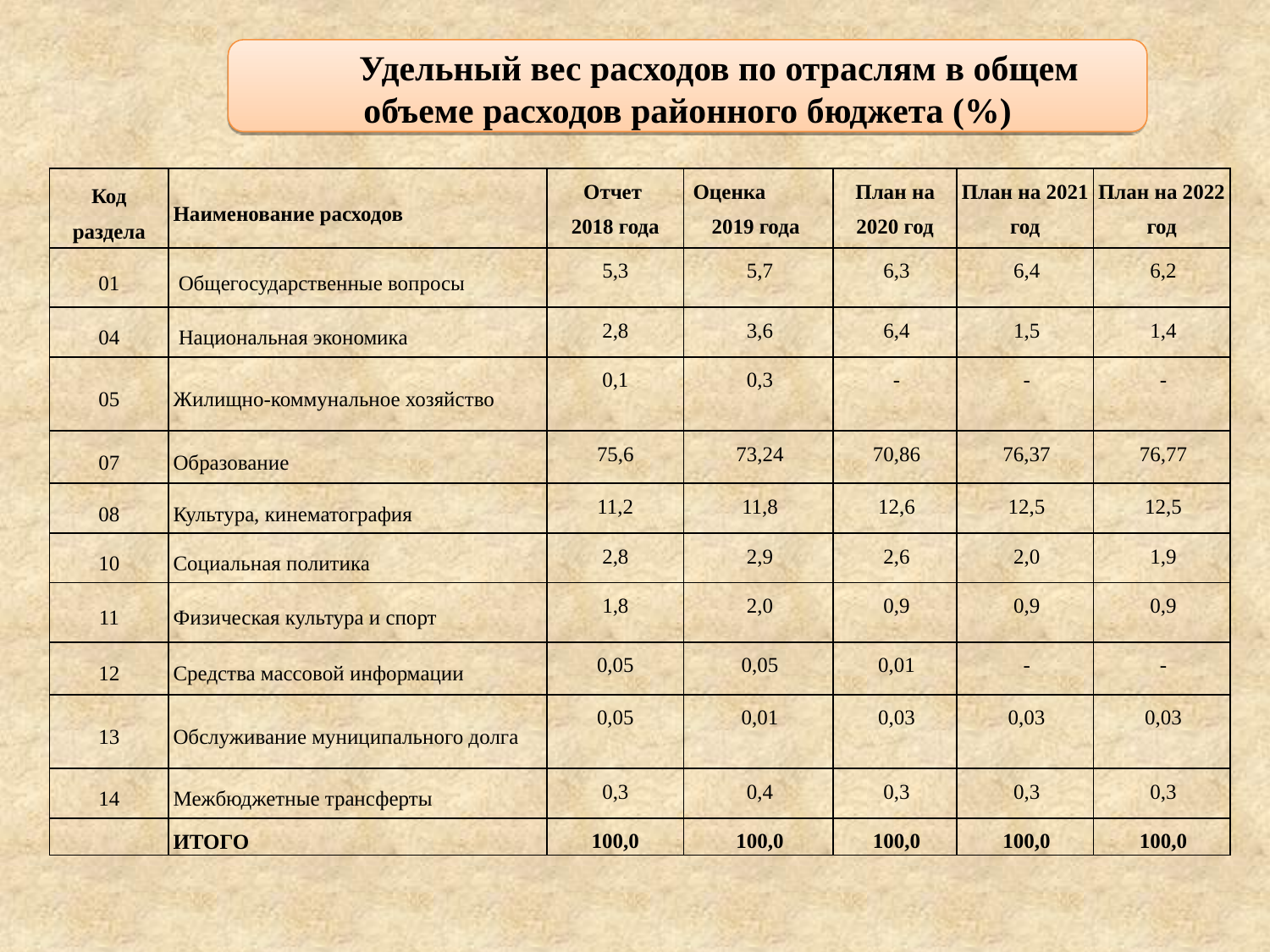

Удельный вес расходов по отраслям в общем объеме расходов районного бюджета (%)

| Код раздела | Наименование расходов | Отчет 2018 года | Оценка 2019 года | План на 2020 год | План на 2021 год | План на 2022 год |
| --- | --- | --- | --- | --- | --- | --- |
| 01 | Общегосударственные вопросы | 5,3 | 5,7 | 6,3 | 6,4 | 6,2 |
| 04 | Национальная экономика | 2,8 | 3,6 | 6,4 | 1,5 | 1,4 |
| 05 | Жилищно-коммунальное хозяйство | 0,1 | 0,3 | - | - | - |
| 07 | Образование | 75,6 | 73,24 | 70,86 | 76,37 | 76,77 |
| 08 | Культура, кинематография | 11,2 | 11,8 | 12,6 | 12,5 | 12,5 |
| 10 | Социальная политика | 2,8 | 2,9 | 2,6 | 2,0 | 1,9 |
| 11 | Физическая культура и спорт | 1,8 | 2,0 | 0,9 | 0,9 | 0,9 |
| 12 | Средства массовой информации | 0,05 | 0,05 | 0,01 | - | - |
| 13 | Обслуживание муниципального долга | 0,05 | 0,01 | 0,03 | 0,03 | 0,03 |
| 14 | Межбюджетные трансферты | 0,3 | 0,4 | 0,3 | 0,3 | 0,3 |
|  | ИТОГО | 100,0 | 100,0 | 100,0 | 100,0 | 100,0 |